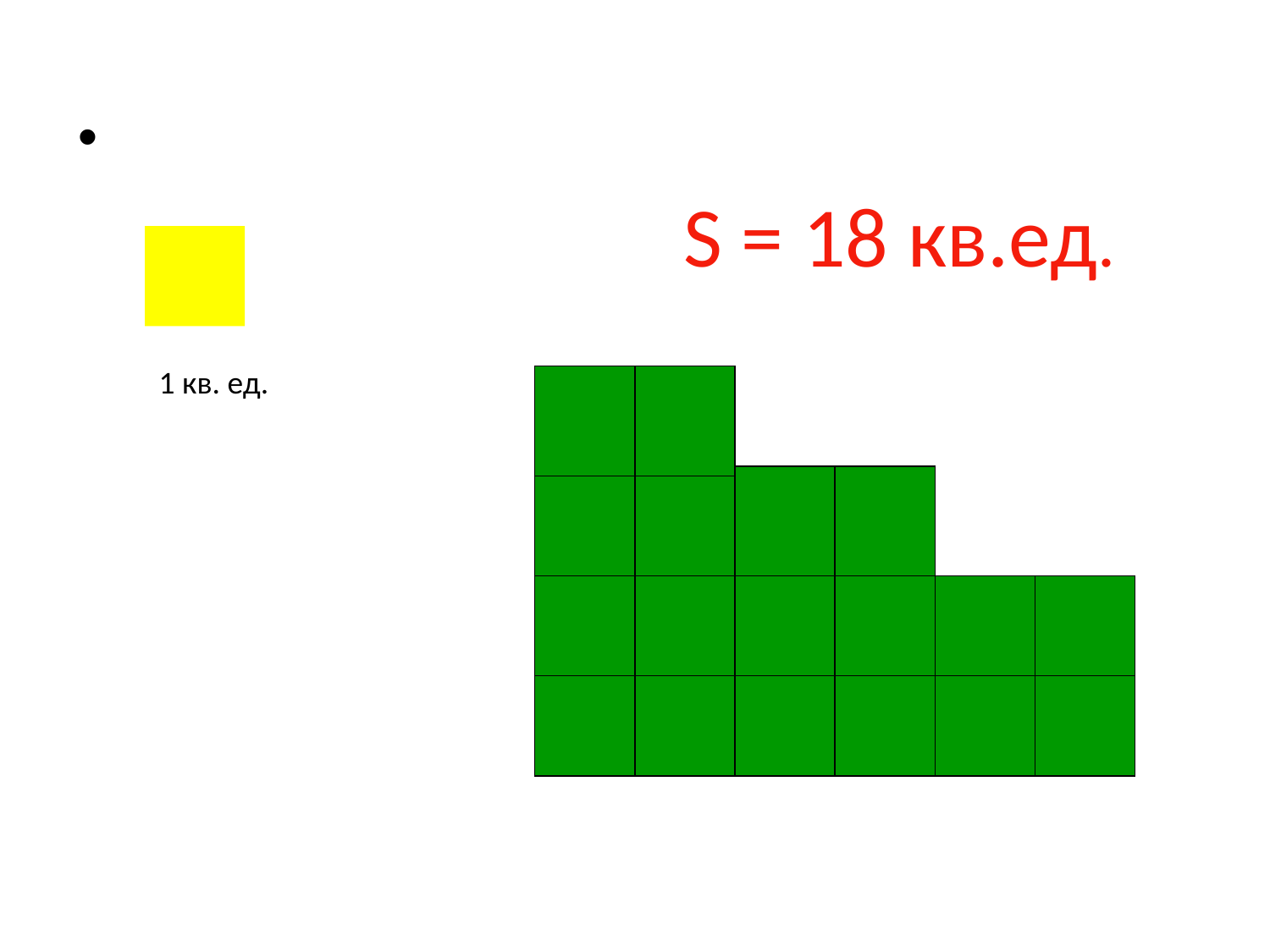

S = 18 кв.ед.

1 кв. ед.